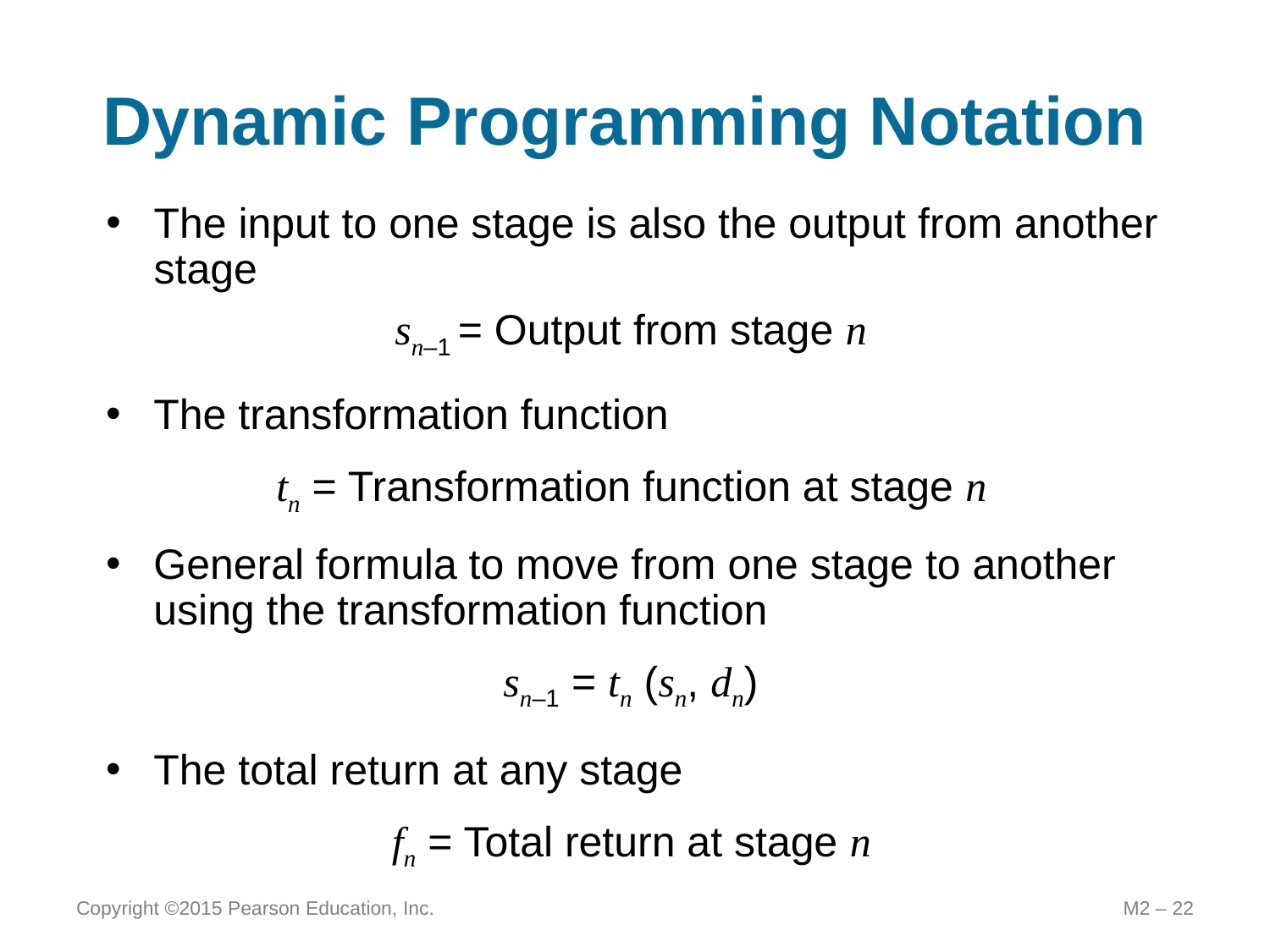

# Dynamic Programming Notation
The input to one stage is also the output from another stage
sn–1 = Output from stage n
The transformation function
tn = Transformation function at stage n
General formula to move from one stage to another using the transformation function
sn–1 = tn (sn, dn)
The total return at any stage
fn = Total return at stage n
Copyright ©2015 Pearson Education, Inc.
M2 – 22